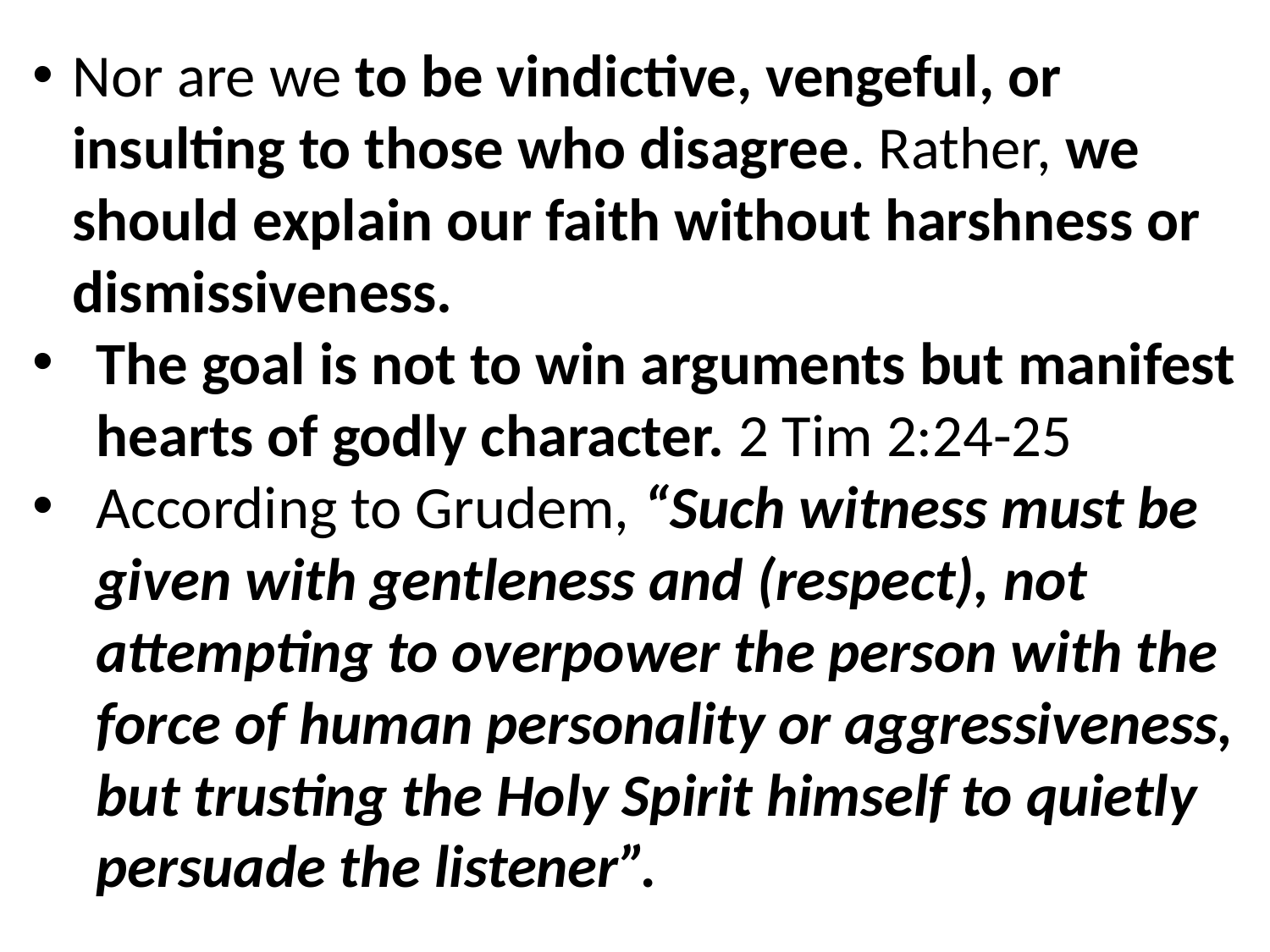

Nor are we to be vindictive, vengeful, or insulting to those who disagree. Rather, we should explain our faith without harshness or dismissiveness.
The goal is not to win arguments but manifest hearts of godly character. 2 Tim 2:24-25
According to Grudem, “Such witness must be given with gentleness and (respect), not attempting to overpower the person with the force of human personality or aggressiveness, but trusting the Holy Spirit himself to quietly persuade the listener”.